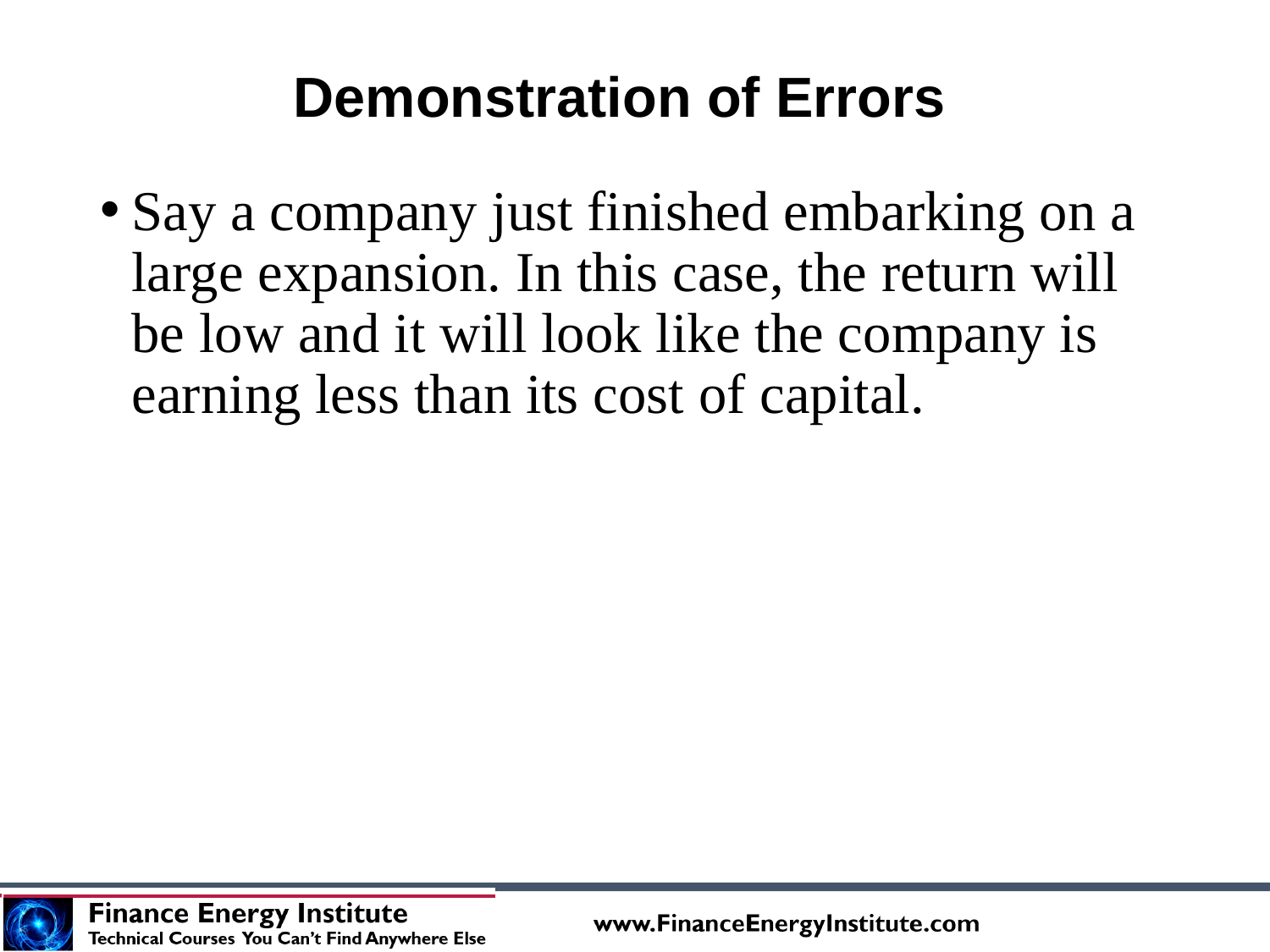

# Demonstration of Errors
Say a company just finished embarking on a large expansion. In this case, the return will be low and it will look like the company is earning less than its cost of capital.